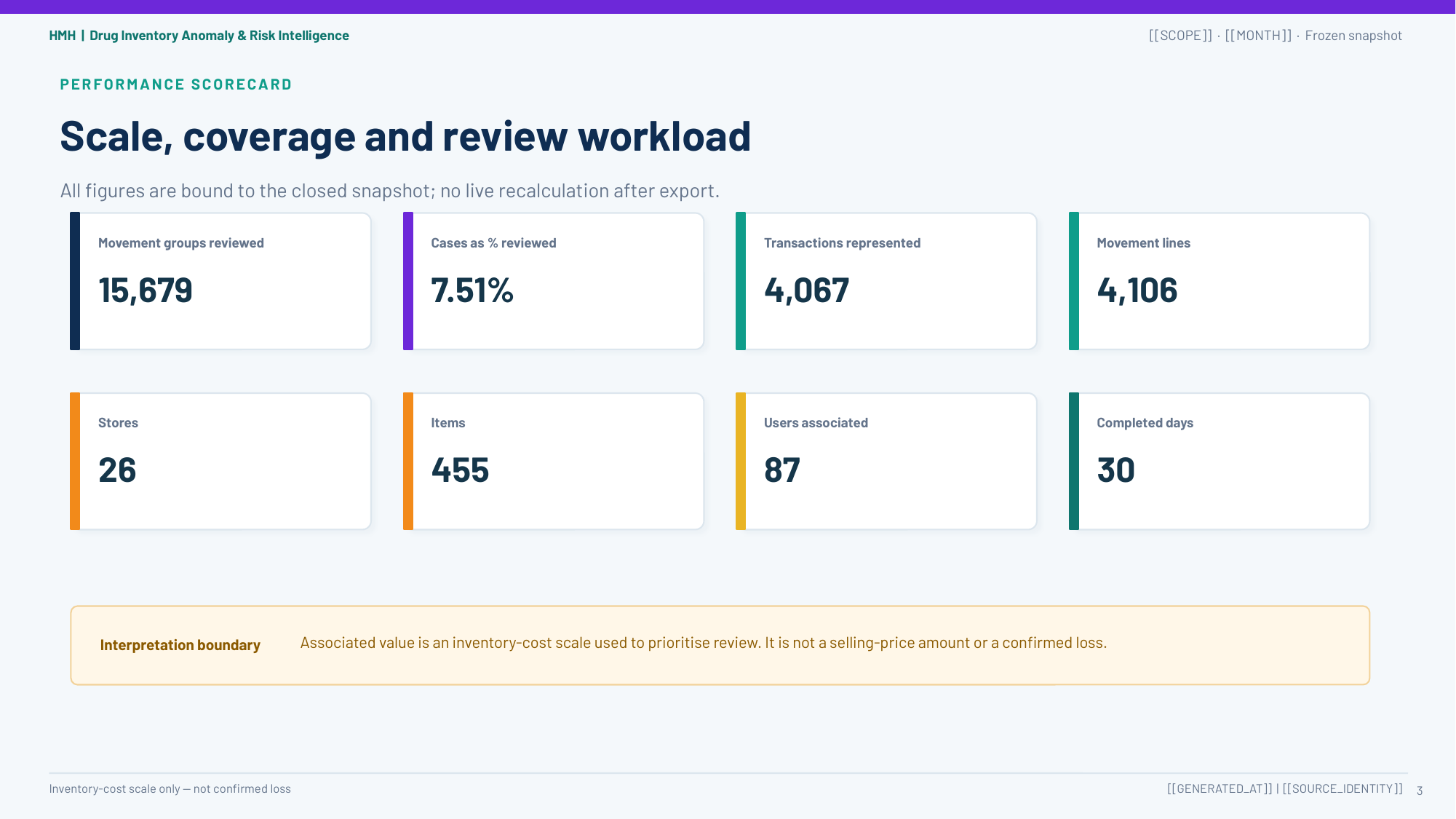

PERFORMANCE SCORECARD
Scale, coverage and review workload
All figures are bound to the closed snapshot; no live recalculation after export.

Movement groups reviewed
Cases as % reviewed
Transactions represented
Movement lines
15,679
7.51%
4,067
4,106

Stores
Items
Users associated
Completed days
26
455
87
30

Associated value is an inventory-cost scale used to prioritise review. It is not a selling-price amount or a confirmed loss.
Interpretation boundary
3